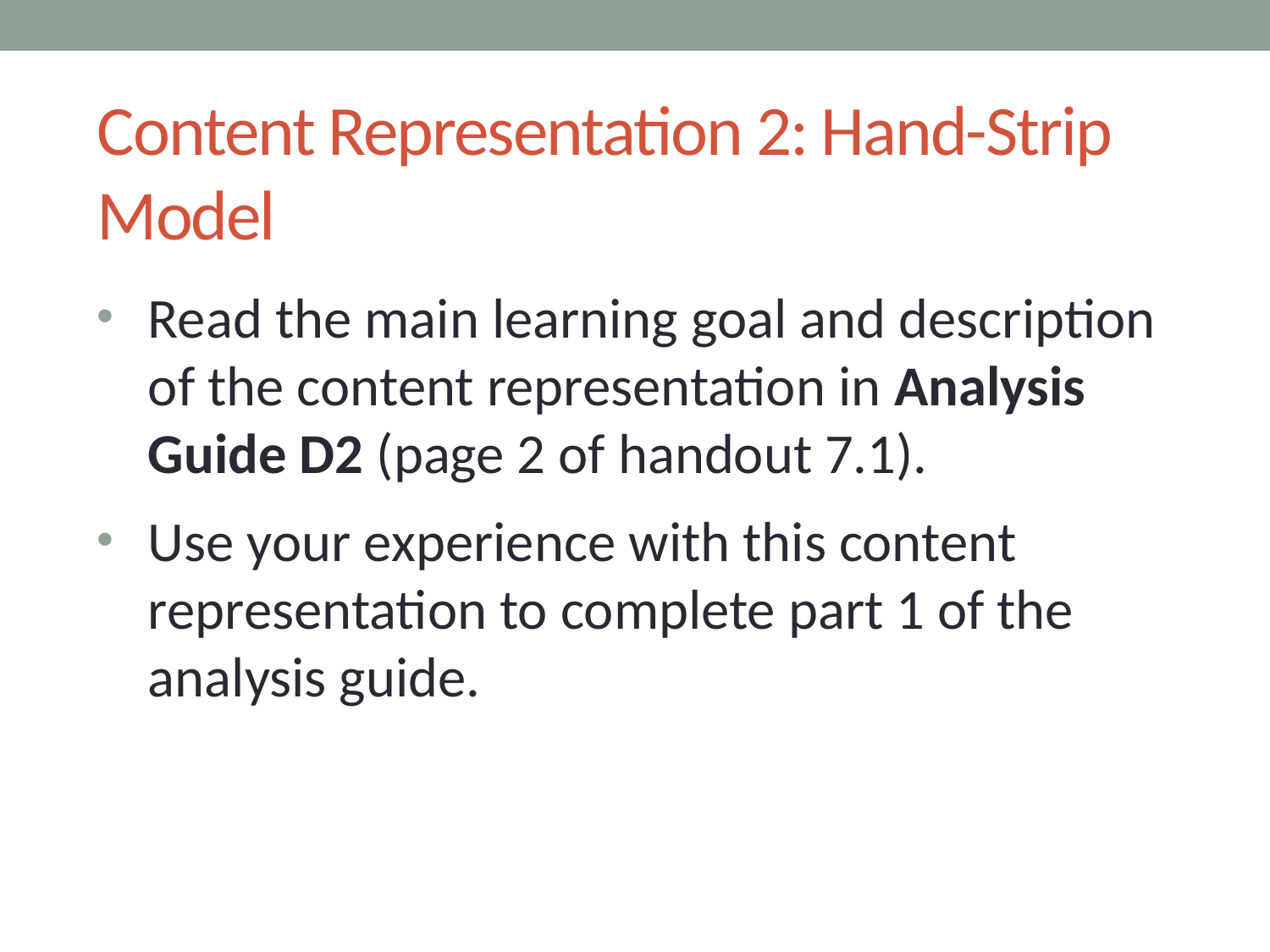

# Content Representation 2: Hand-Strip Model
Read the main learning goal and description of the content representation in Analysis Guide D2 (page 2 of handout 7.1).
Use your experience with this content representation to complete part 1 of the analysis guide.